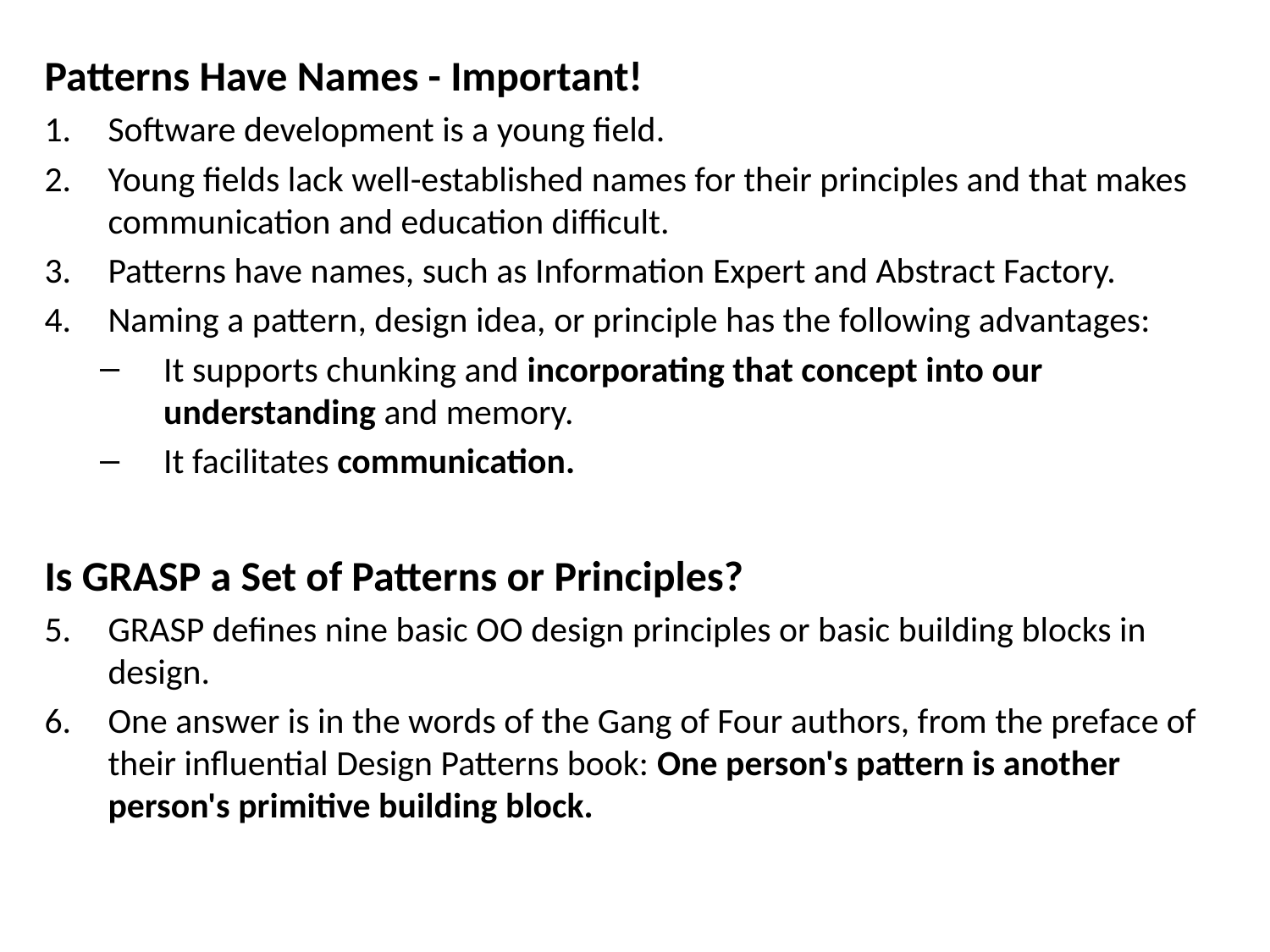

Patterns Have Names - Important!
Software development is a young field.
Young fields lack well-established names for their principles and that makes communication and education difficult.
Patterns have names, such as Information Expert and Abstract Factory.
Naming a pattern, design idea, or principle has the following advantages:
It supports chunking and incorporating that concept into our understanding and memory.
It facilitates communication.

Is GRASP a Set of Patterns or Principles?
GRASP defines nine basic OO design principles or basic building blocks in design.
One answer is in the words of the Gang of Four authors, from the preface of their influential Design Patterns book: One person's pattern is another person's primitive building block.